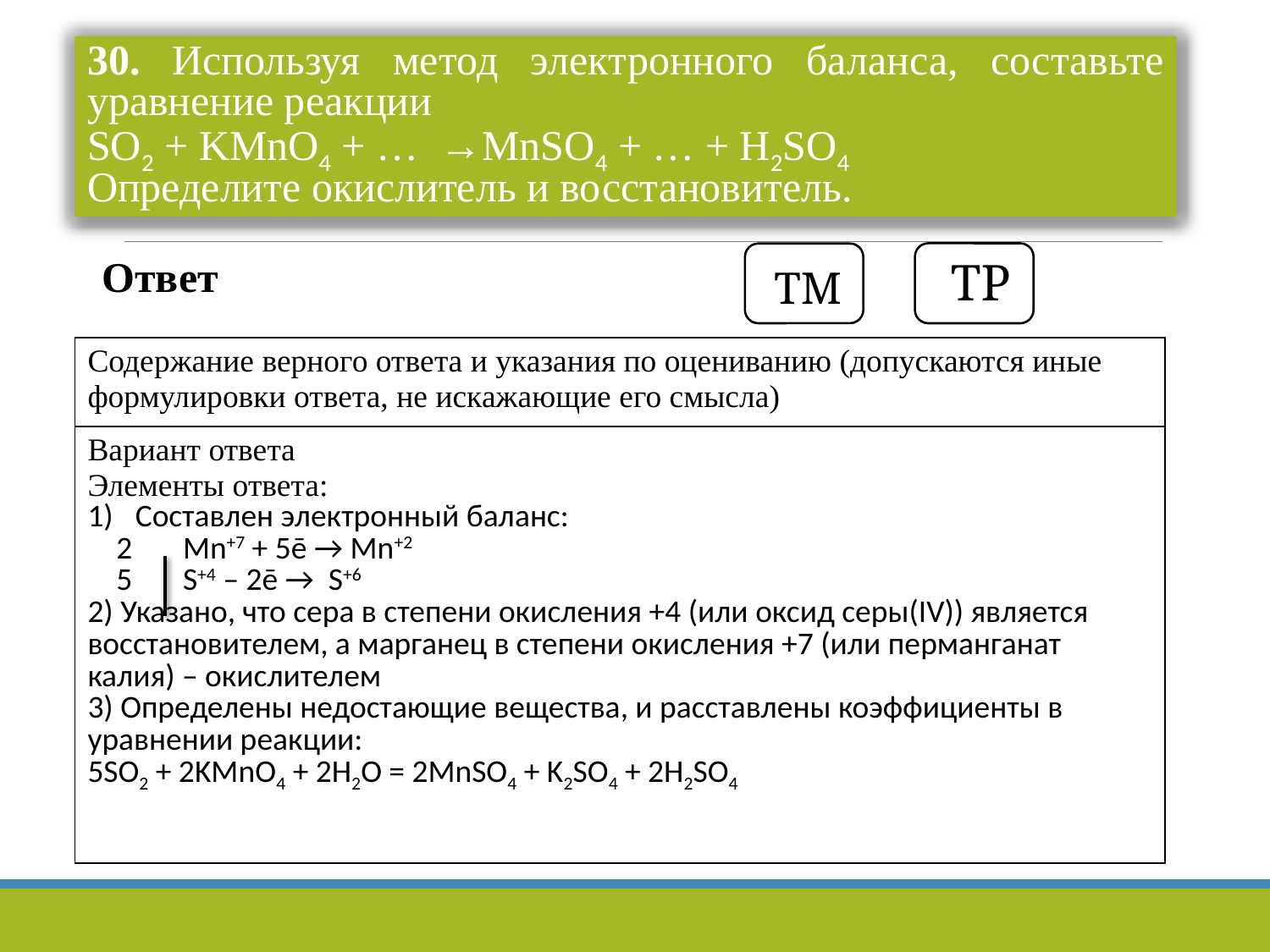

30. Используя метод электронного баланса, составьте уравнение реакции
SO2 + KMnO4 + …  →MnSO4 + … + H2SO4
Определите окислитель и восстановитель.
ТР
   Ответ
ТМ
| Содержание верного ответа и указания по оцениванию (допускаются иные формулировки ответа, не искажающие его смысла) |
| --- |
| Вариант ответа Элементы ответа: Составлен электронный баланс: 2 Mn+7 + 5ē → Mn+2 5 S+4 – 2ē → S+6 2) Указано, что сера в степени окисления +4 (или оксид серы(IV)) является восстановителем, а марганец в степени окисления +7 (или перманганат калия) – окислителем 3) Определены недостающие вещества, и расставлены коэффициенты в уравнении реакции: 5SO2 + 2KMnO4 + 2H2O = 2MnSO4 + K2SO4 + 2H2SO4 |